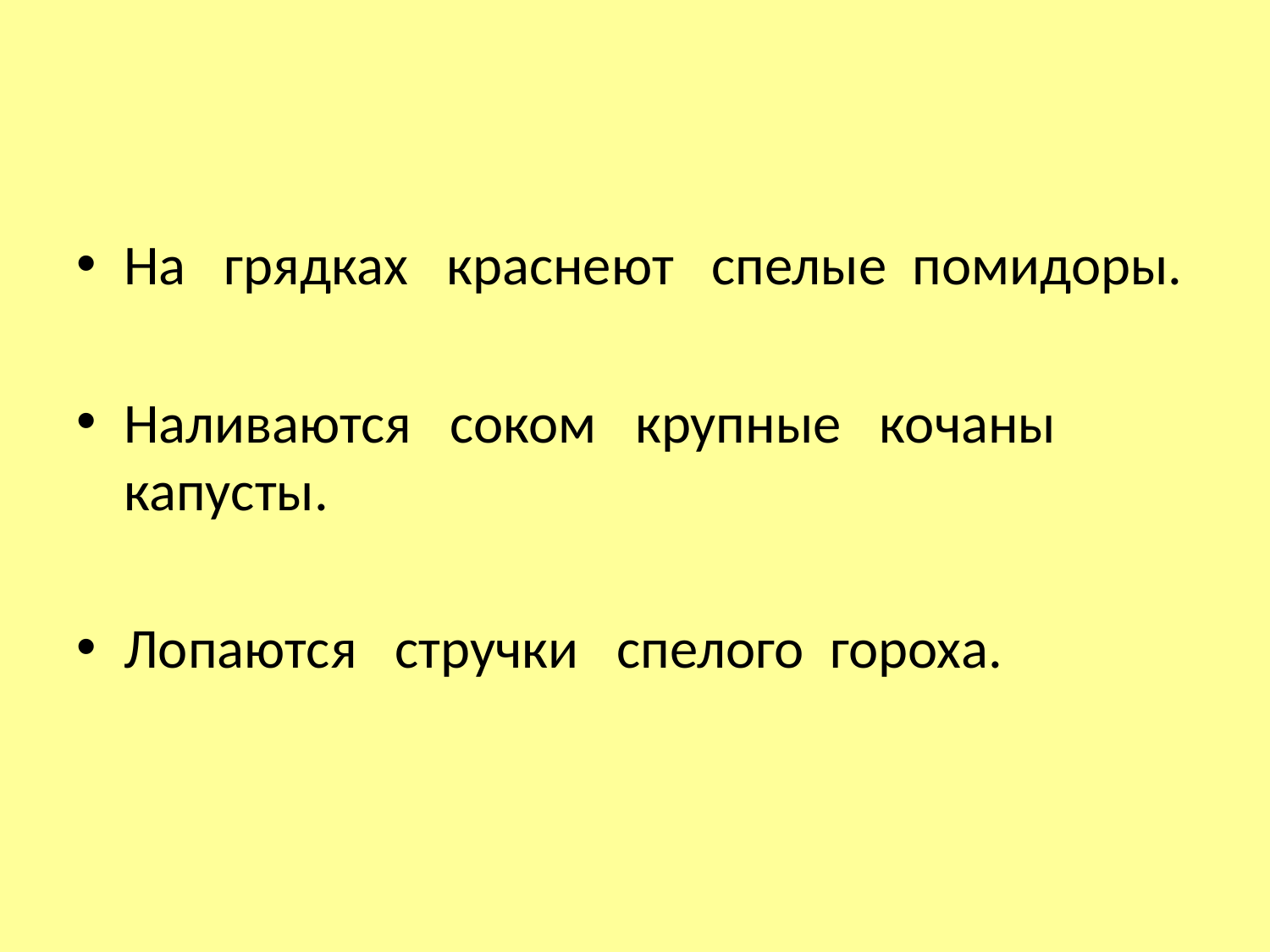

#
На   грядках   краснеют   спелые  помидоры.

Наливаются   соком   крупные   кочаны  капусты.

Лопаются   стручки   спелого  гороха.